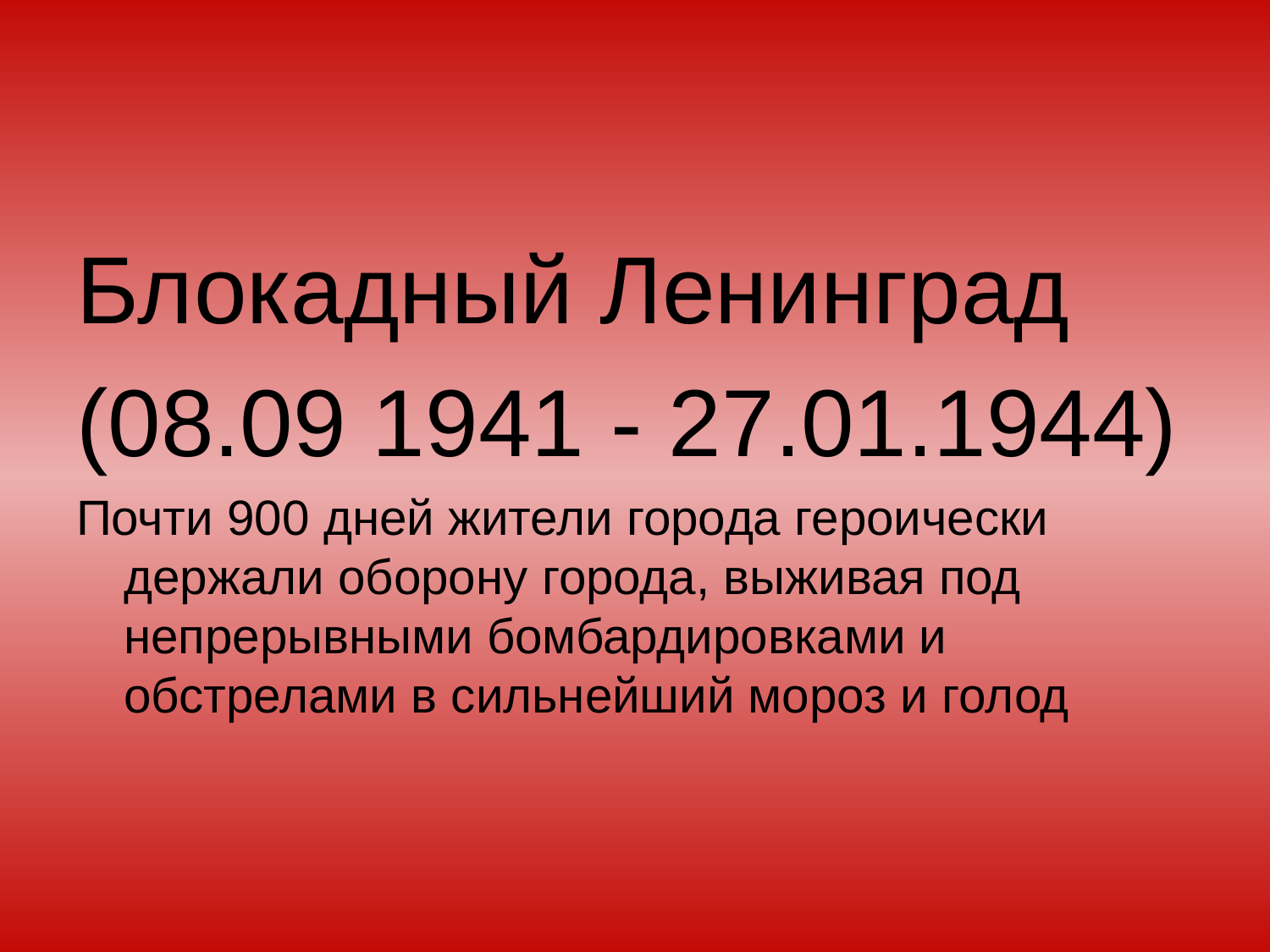

#
Блокадный Ленинград
(08.09 1941 - 27.01.1944)
Почти 900 дней жители города героически держали оборону города, выживая под непрерывными бомбардировками и обстрелами в сильнейший мороз и голод